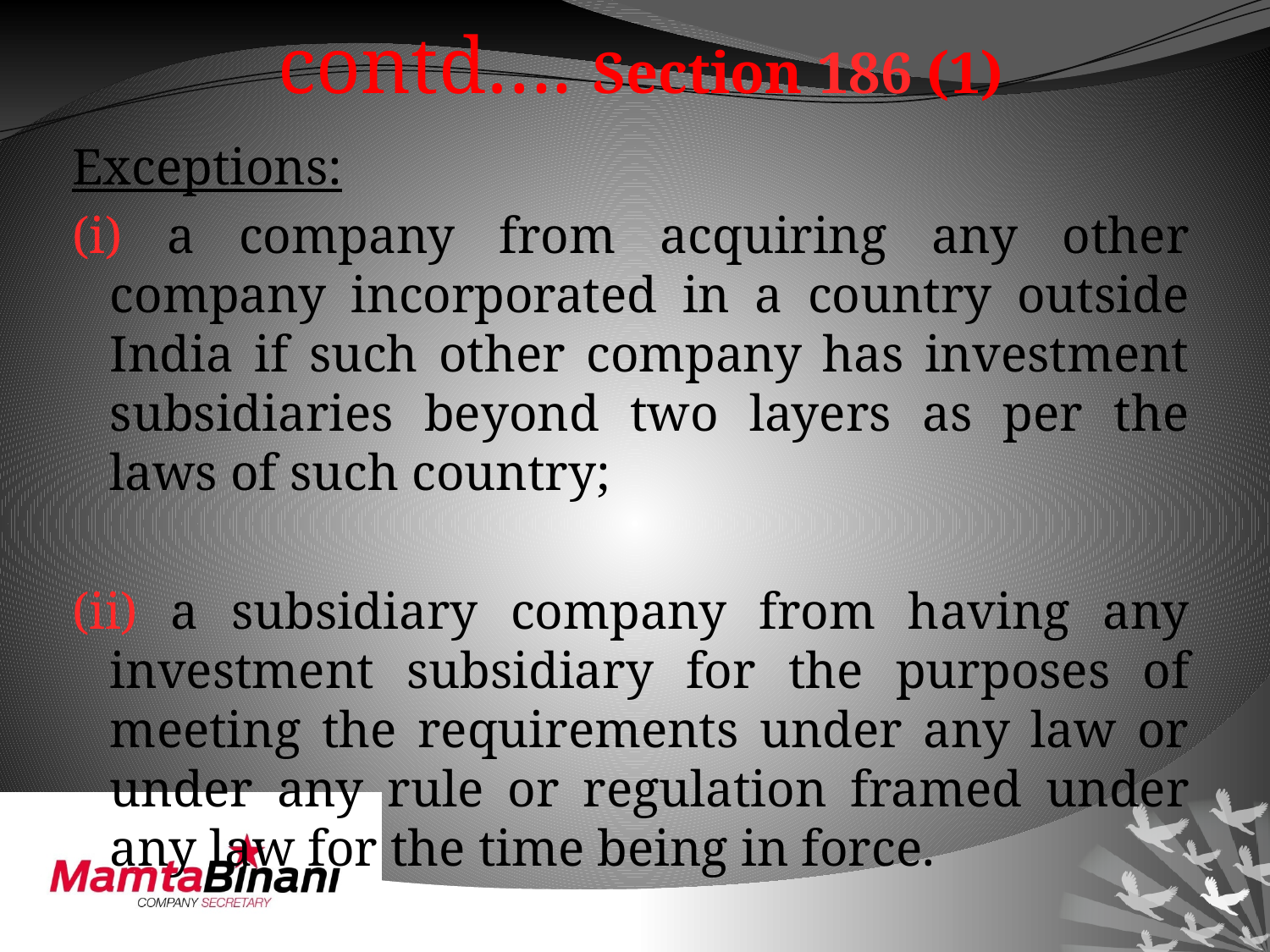

# contd…. Section 186 (1)

Exceptions:
(i) a company from acquiring any other company incorporated in a country outside India if such other company has investment subsidiaries beyond two layers as per the laws of such country;

(ii) a subsidiary company from having any investment subsidiary for the purposes of meeting the requirements under any law or under any rule or regulation framed under any law for the time being in force.